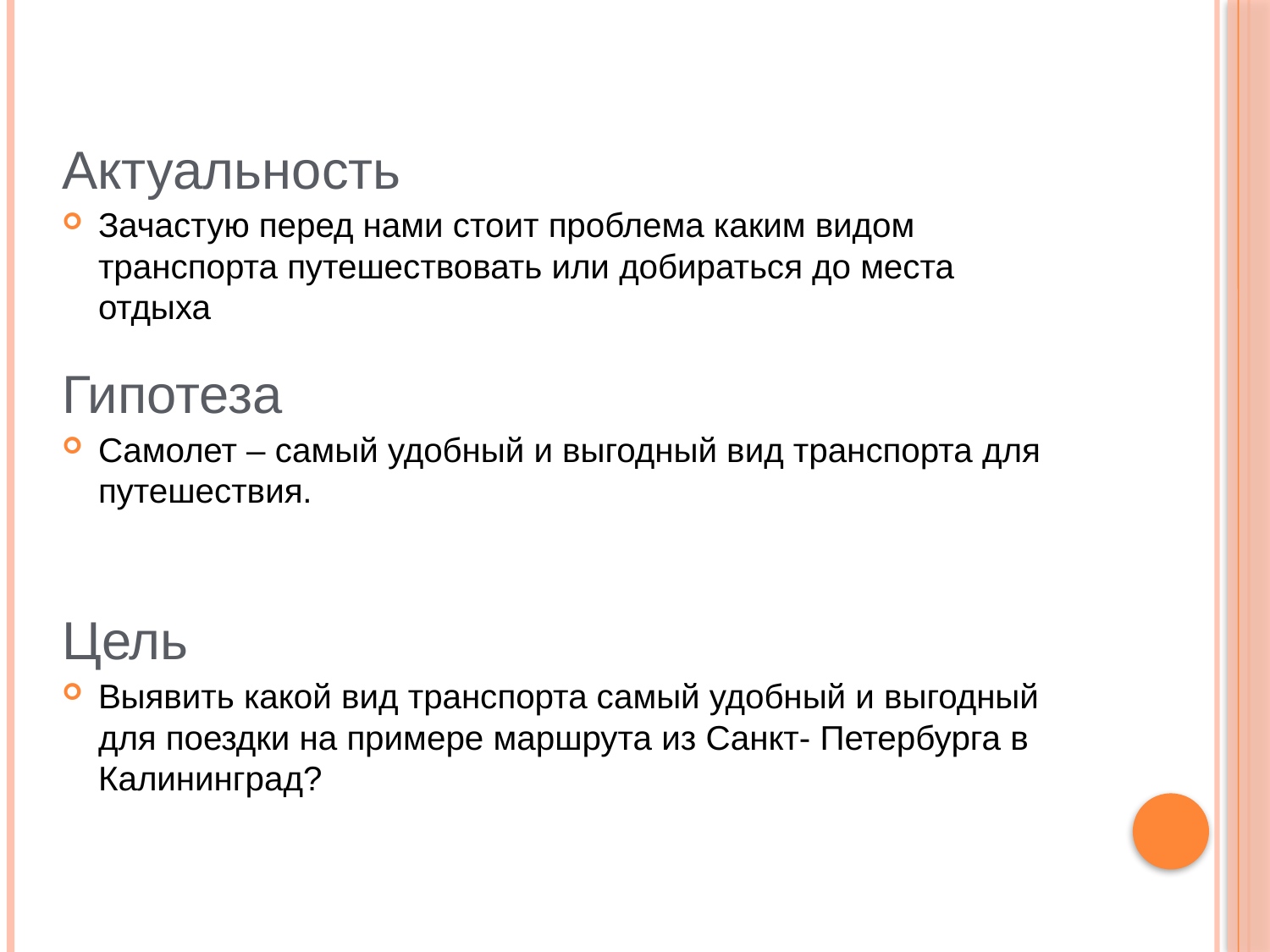

#
Актуальность
Зачастую перед нами стоит проблема каким видом транспорта путешествовать или добираться до места отдыха

Гипотеза
Самолет – самый удобный и выгодный вид транспорта для путешествия.

Цель
Выявить какой вид транспорта самый удобный и выгодный для поездки на примере маршрута из Санкт- Петербурга в Калининград?